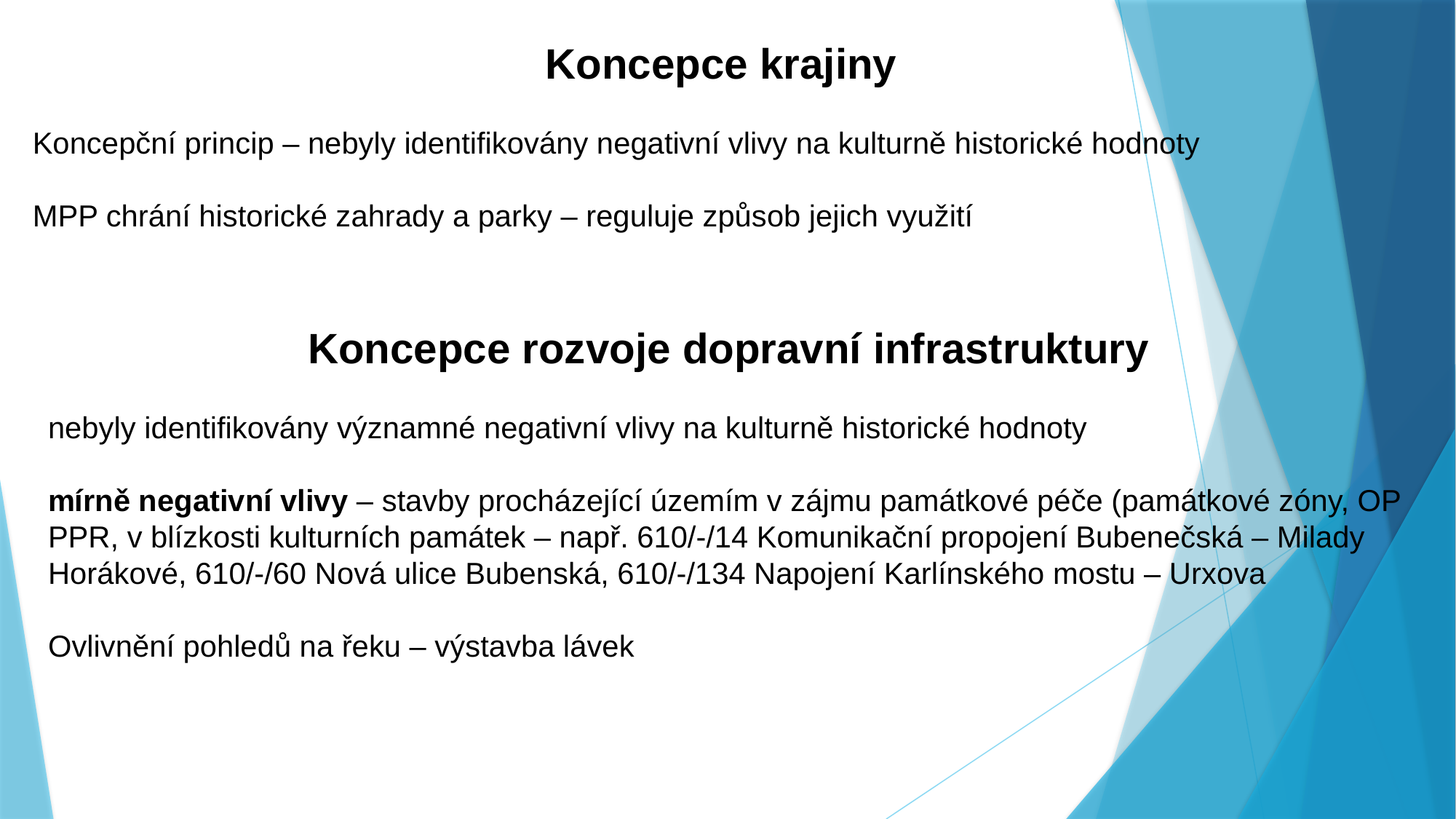

Koncepce krajiny

Koncepční princip – nebyly identifikovány negativní vlivy na kulturně historické hodnoty

MPP chrání historické zahrady a parky – reguluje způsob jejich využití
Koncepce rozvoje dopravní infrastruktury

nebyly identifikovány významné negativní vlivy na kulturně historické hodnoty

mírně negativní vlivy – stavby procházející územím v zájmu památkové péče (památkové zóny, OP PPR, v blízkosti kulturních památek – např. 610/-/14 Komunikační propojení Bubenečská – Milady Horákové, 610/-/60 Nová ulice Bubenská, 610/-/134 Napojení Karlínského mostu – Urxova

Ovlivnění pohledů na řeku – výstavba lávek